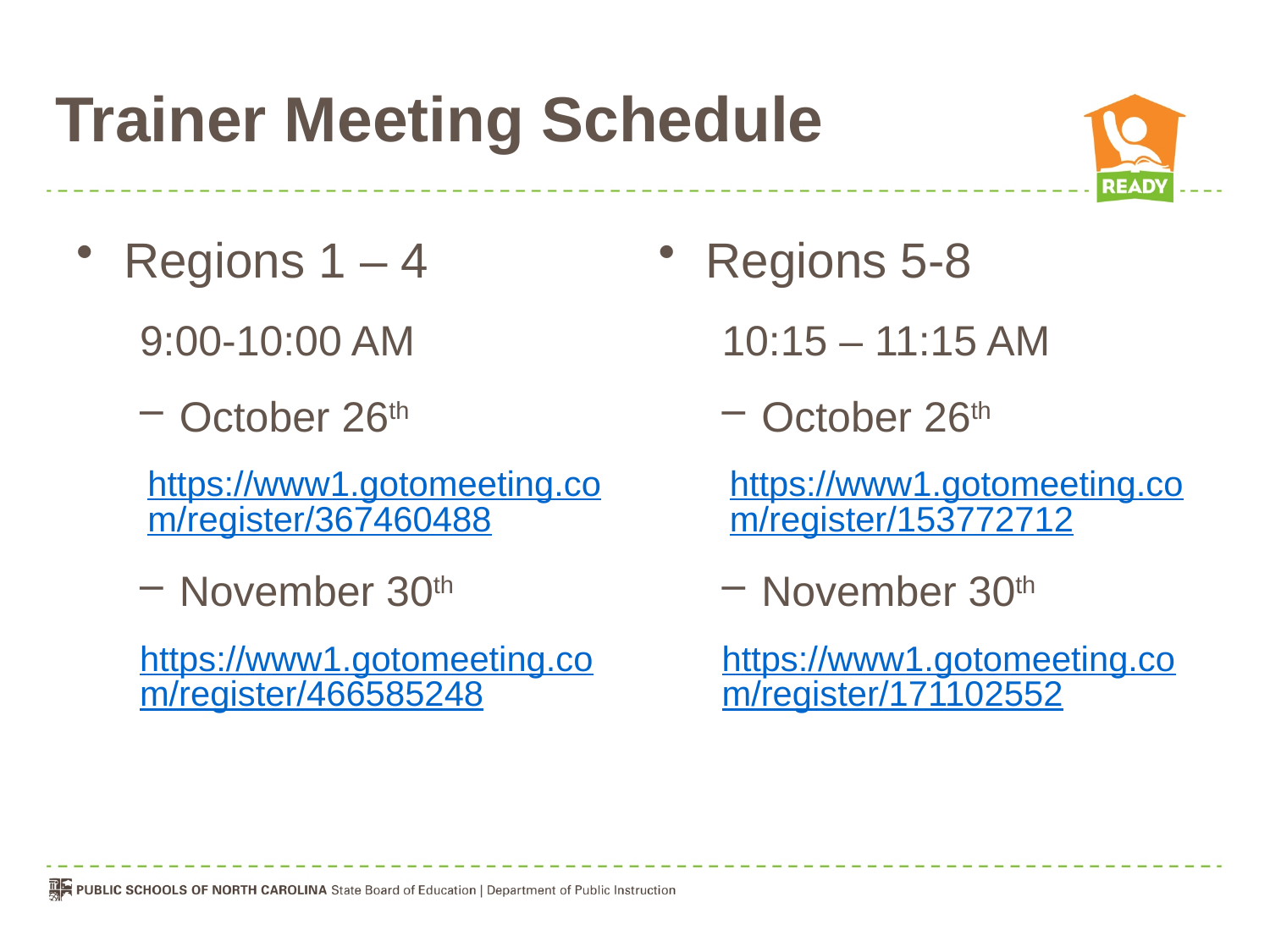

# Trainer Meeting Schedule
Regions 1 – 4
9:00-10:00 AM
October 26th
https://www1.gotomeeting.com/register/367460488
November 30th
https://www1.gotomeeting.com/register/466585248

Regions 5-8
10:15 – 11:15 AM
October 26th
https://www1.gotomeeting.com/register/153772712
November 30th
https://www1.gotomeeting.com/register/171102552